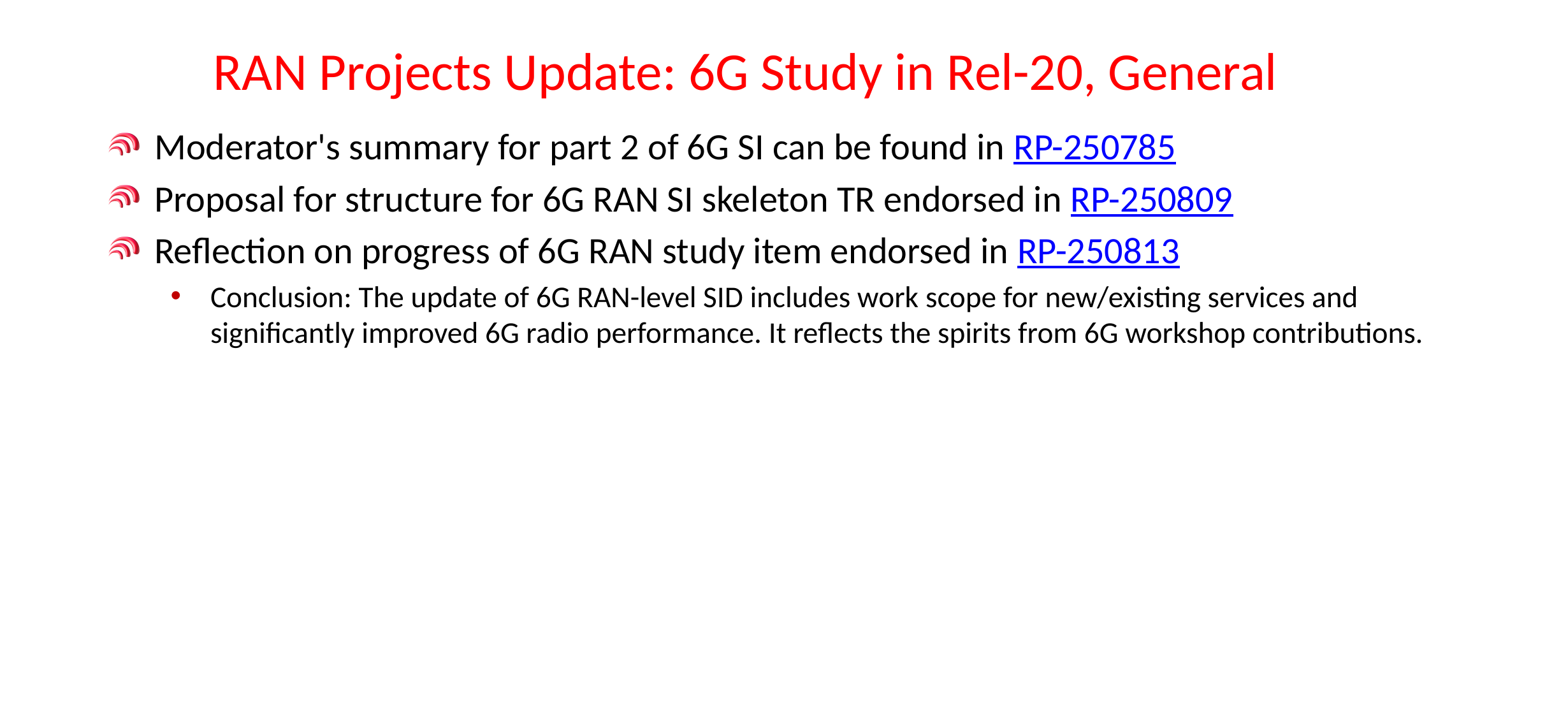

# RAN Projects Update: 6G Study in Rel-20, General
Moderator's summary for part 2 of 6G SI can be found in RP-250785
Proposal for structure for 6G RAN SI skeleton TR endorsed in RP-250809
Reflection on progress of 6G RAN study item endorsed in RP-250813
Conclusion: The update of 6G RAN-level SID includes work scope for new/existing services and significantly improved 6G radio performance. It reflects the spirits from 6G workshop contributions.